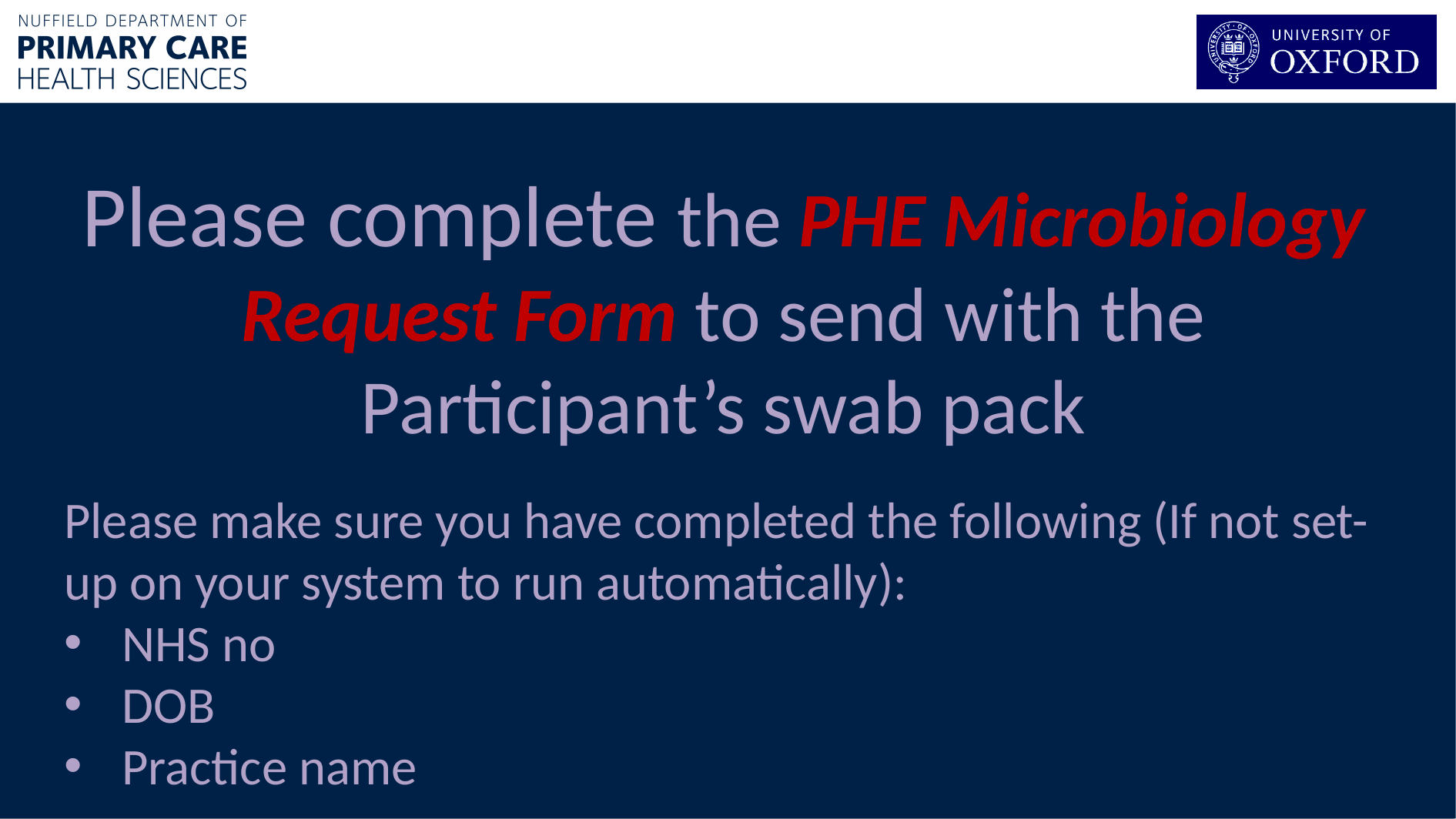

Please complete the PHE Microbiology Request Form to send with the Participant’s swab pack

Please make sure you have completed the following (If not set-up on your system to run automatically):
NHS no
DOB
Practice name